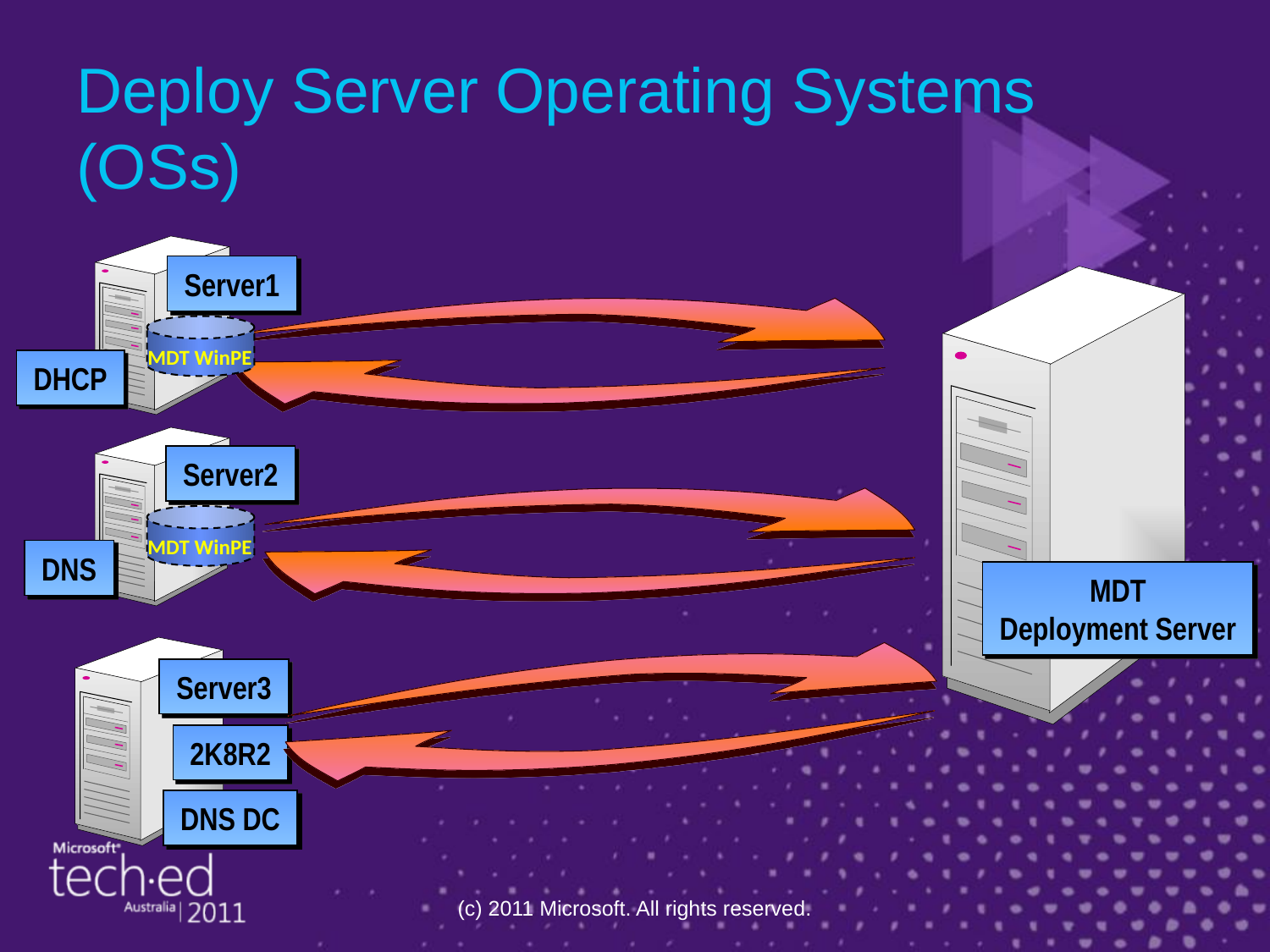

# Deploy Server Operating Systems (OSs)

Server1

MDT WinPE
DHCP

Server2

MDT WinPE
DNS

MDT
Deployment Server

Server3

2K8R2
DNS DC
(c) 2011 Microsoft. All rights reserved.